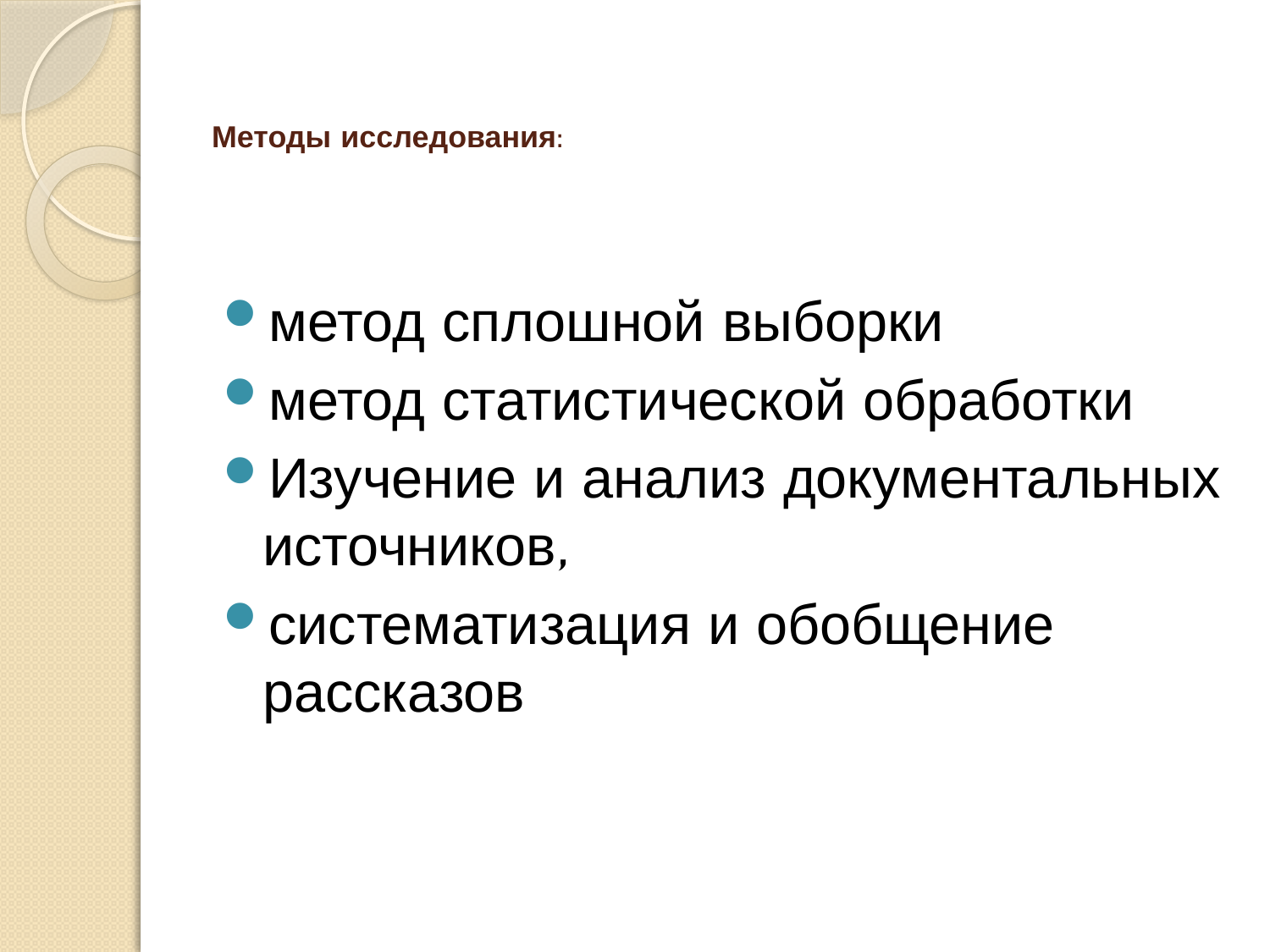

# Методы исследования:

метод сплошной выборки
метод статистической обработки
Изучение и анализ документальных источников,
систематизация и обобщение рассказов